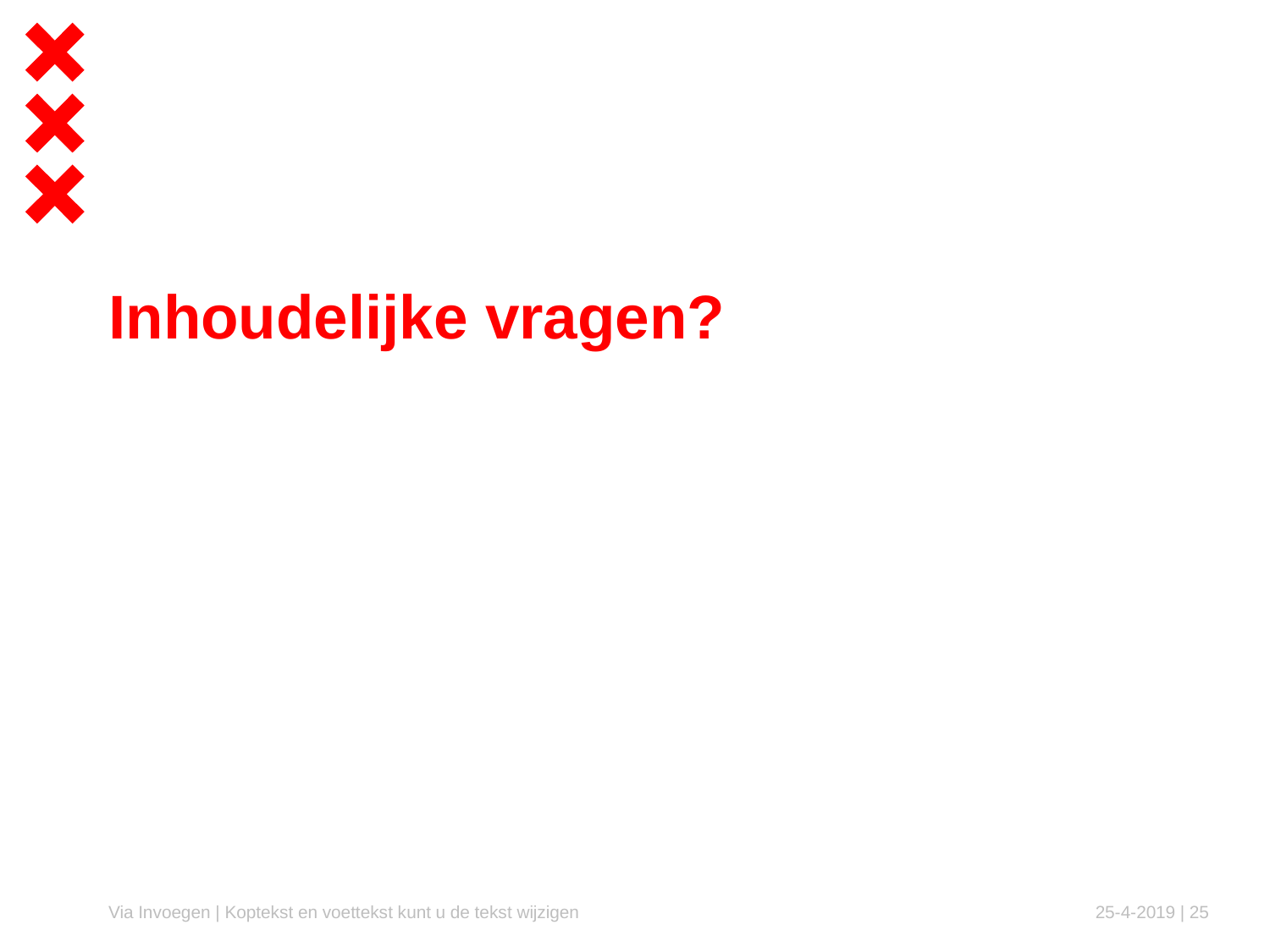

# Inhoudelijke vragen?

Via Invoegen | Koptekst en voettekst kunt u de tekst wijzigen
25-4-2019
| 25